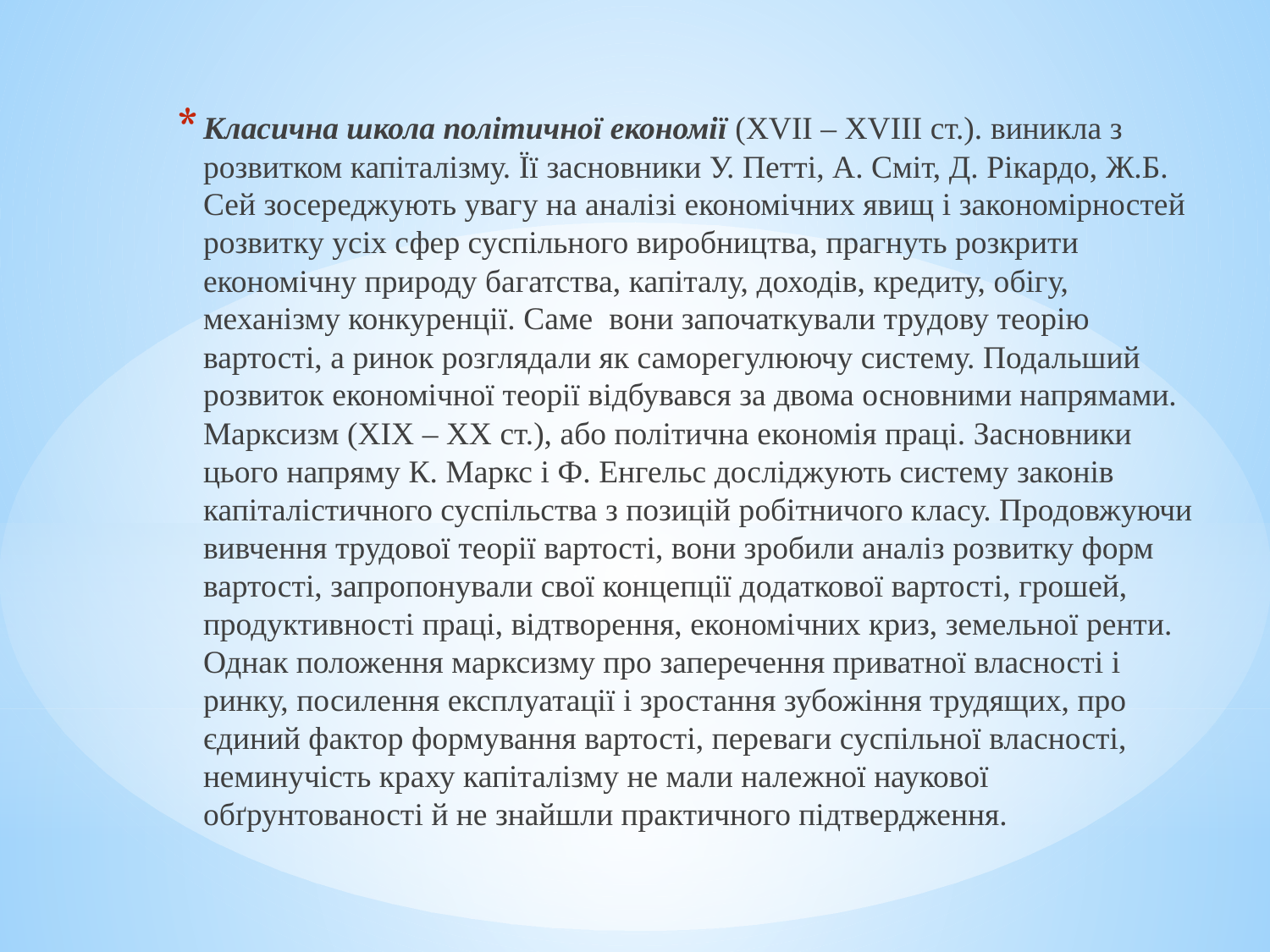

Класична школа політичної економії (XVІI – XVІIІ ст.). виникла з розвитком капіталізму. Її засновники У. Петті, А. Сміт, Д. Рікардо, Ж.Б. Сей зосереджують увагу на аналізі економічних явищ і закономірностей розвитку усіх сфер суспільного виробництва, прагнуть розкрити економічну природу багатства, капіталу, доходів, кредиту, обігу, механізму конкуренції. Саме  вони започаткували трудову теорію вартості, а ринок розглядали як саморегулюючу систему. Подальший розвиток економічної теорії відбувався за двома основними напрямами. Марксизм (XIX – ХХ ст.), або політична економія праці. Засновники цього напряму К. Маркс і Ф. Енгельс досліджують систему законів капіталістичного суспільства з позицій робітничого класу. Продовжуючи вивчення трудової теорії вартості, вони зробили аналіз розвитку форм вартості, запропонували свої концепції додаткової вартості, грошей, продуктивності праці, відтворення, економічних криз, земельної ренти. Однак положення марксизму про заперечення приватної власності і ринку, посилення експлуатації і зростання зубожіння трудящих, про єдиний фактор формування вартості, переваги суспільної власності, неминучість краху капіталізму не мали належної наукової обґрунтованості й не знайшли практичного підтвердження.